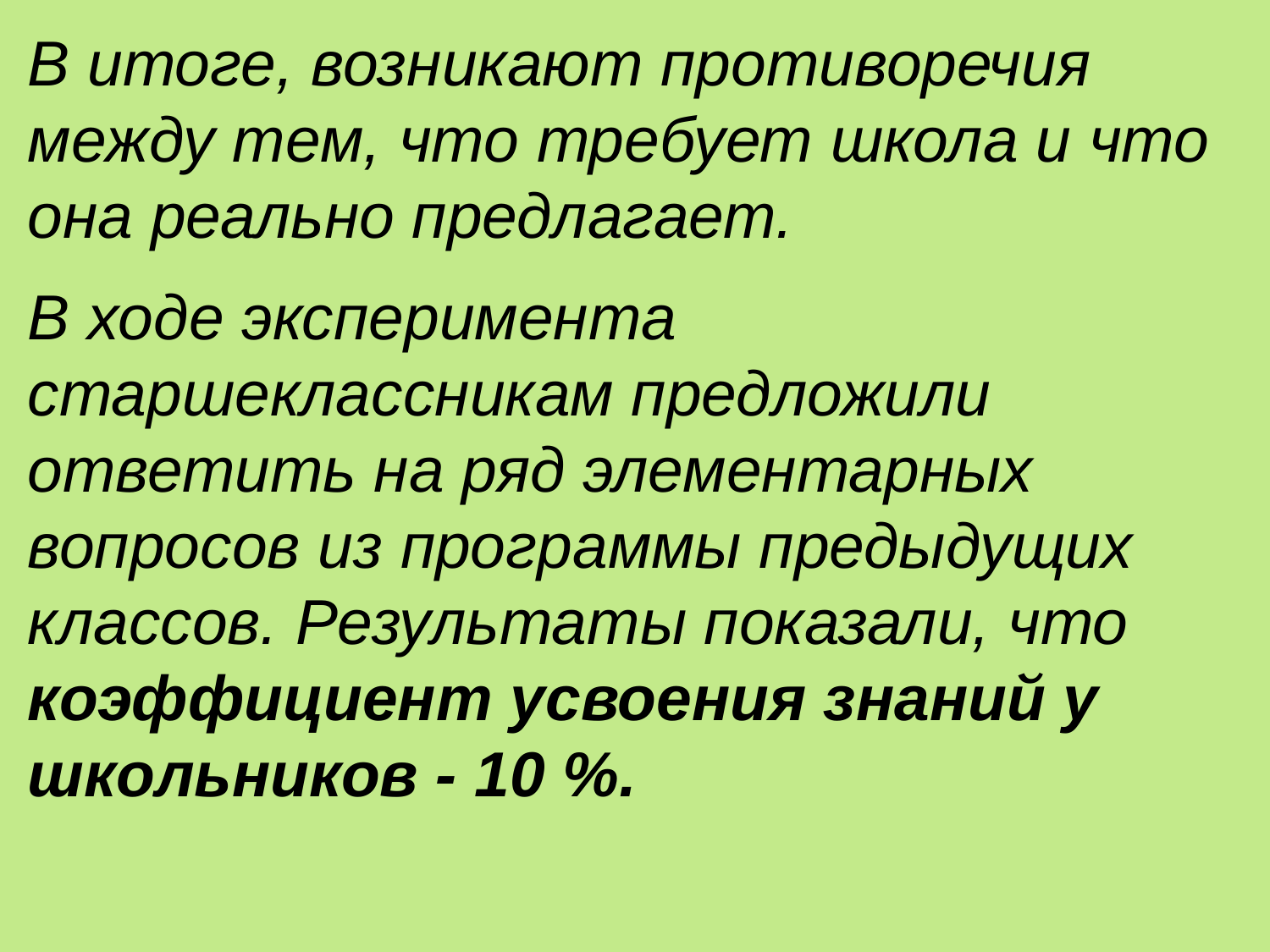

В итоге, возникают противоречия между тем, что требует школа и что она реально предлагает.

В ходе эксперимента старшеклассникам предложили ответить на ряд элементарных вопросов из программы предыдущих классов. Результаты показали, что коэффициент усвоения знаний у школьников - 10 %.